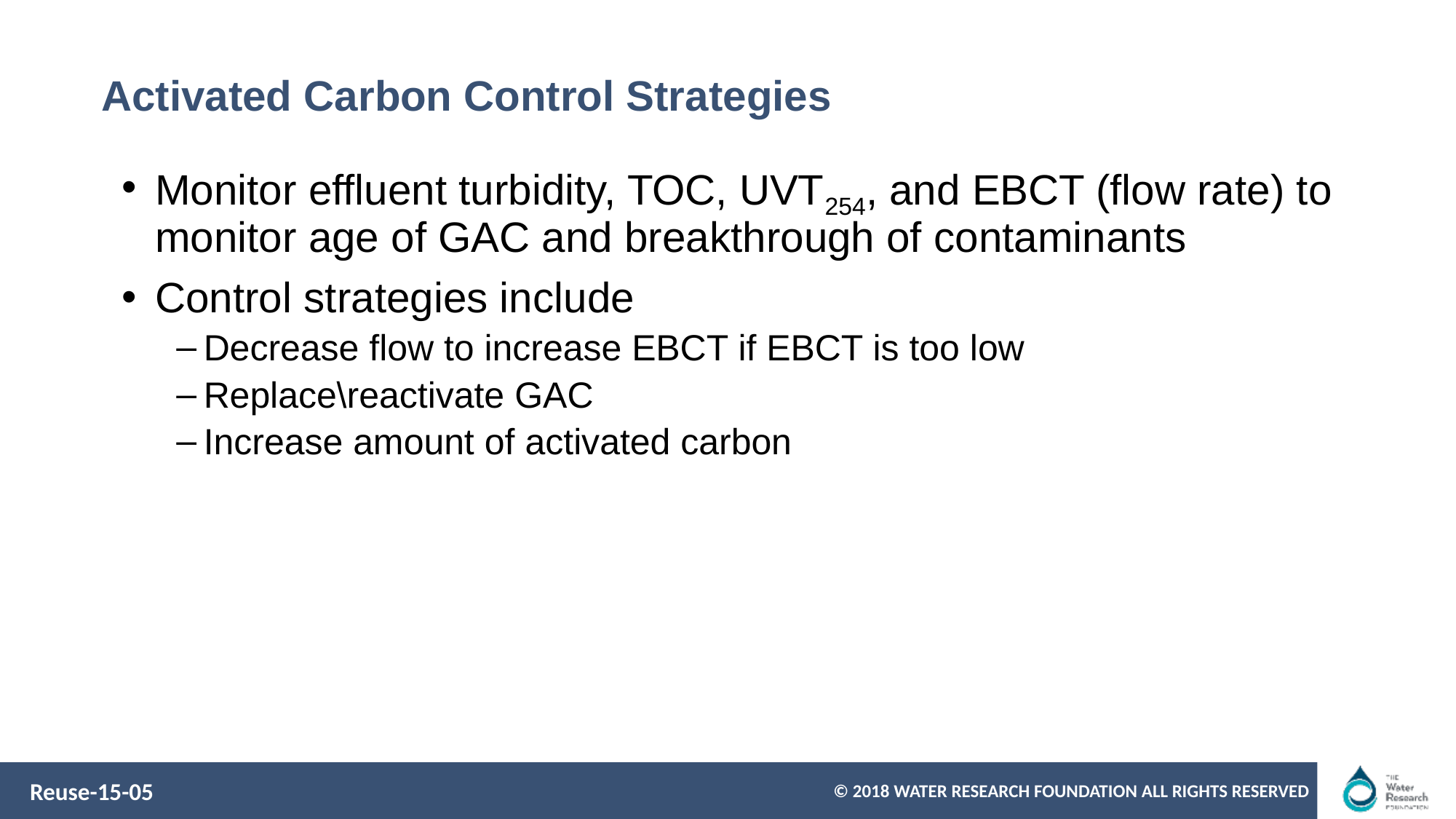

# Activated Carbon Control Strategies
Monitor effluent turbidity, TOC, UVT254, and EBCT (flow rate) to monitor age of GAC and breakthrough of contaminants
Control strategies include
Decrease flow to increase EBCT if EBCT is too low
Replace\reactivate GAC
Increase amount of activated carbon